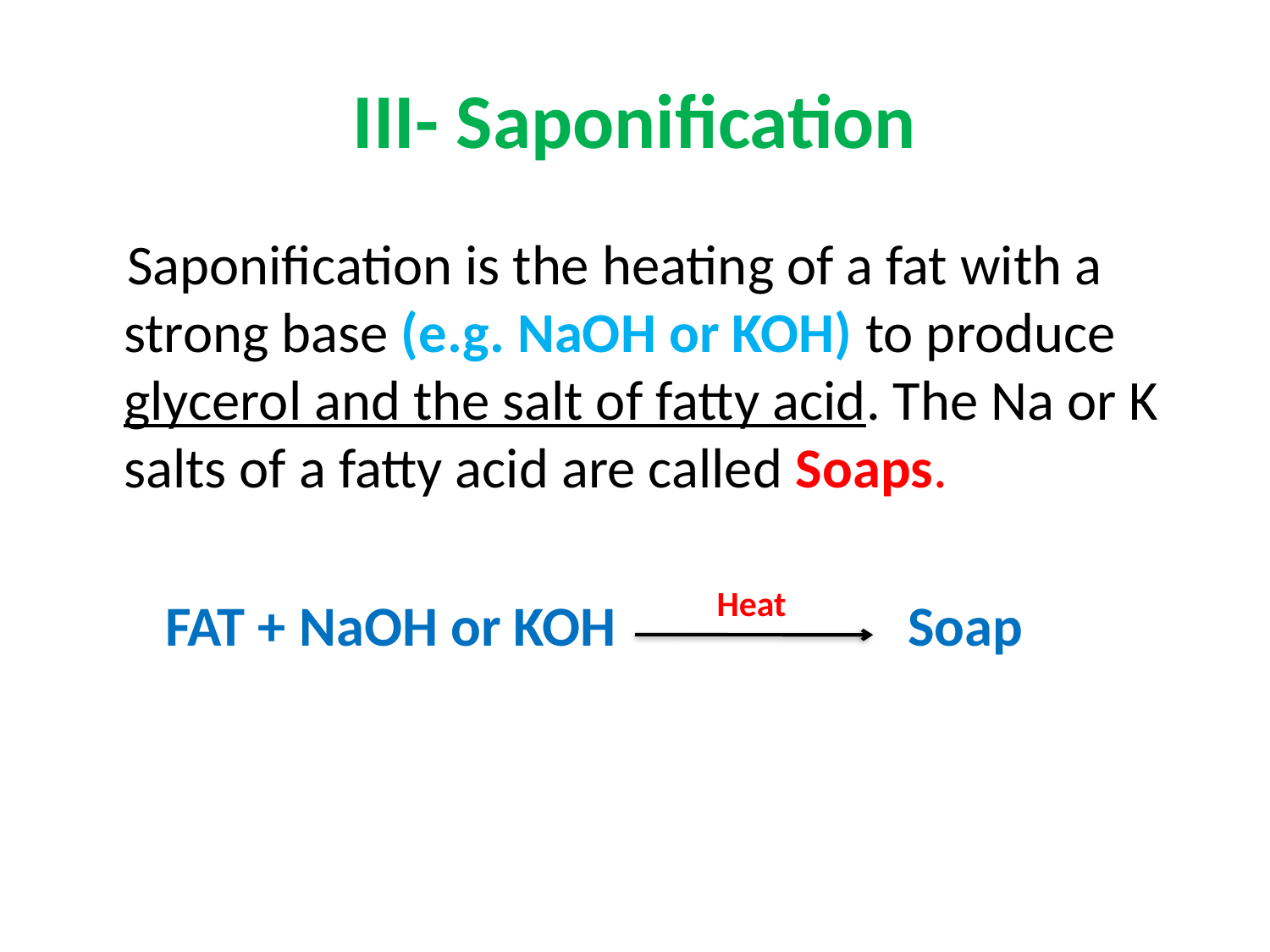

# III- Saponification
    Saponification is the heating of a fat with a strong base (e.g. NaOH or KOH) to produce glycerol and the salt of fatty acid. The Na or K salts of a fatty acid are called Soaps.

       FAT + NaOH or KOH                       Soap
Heat